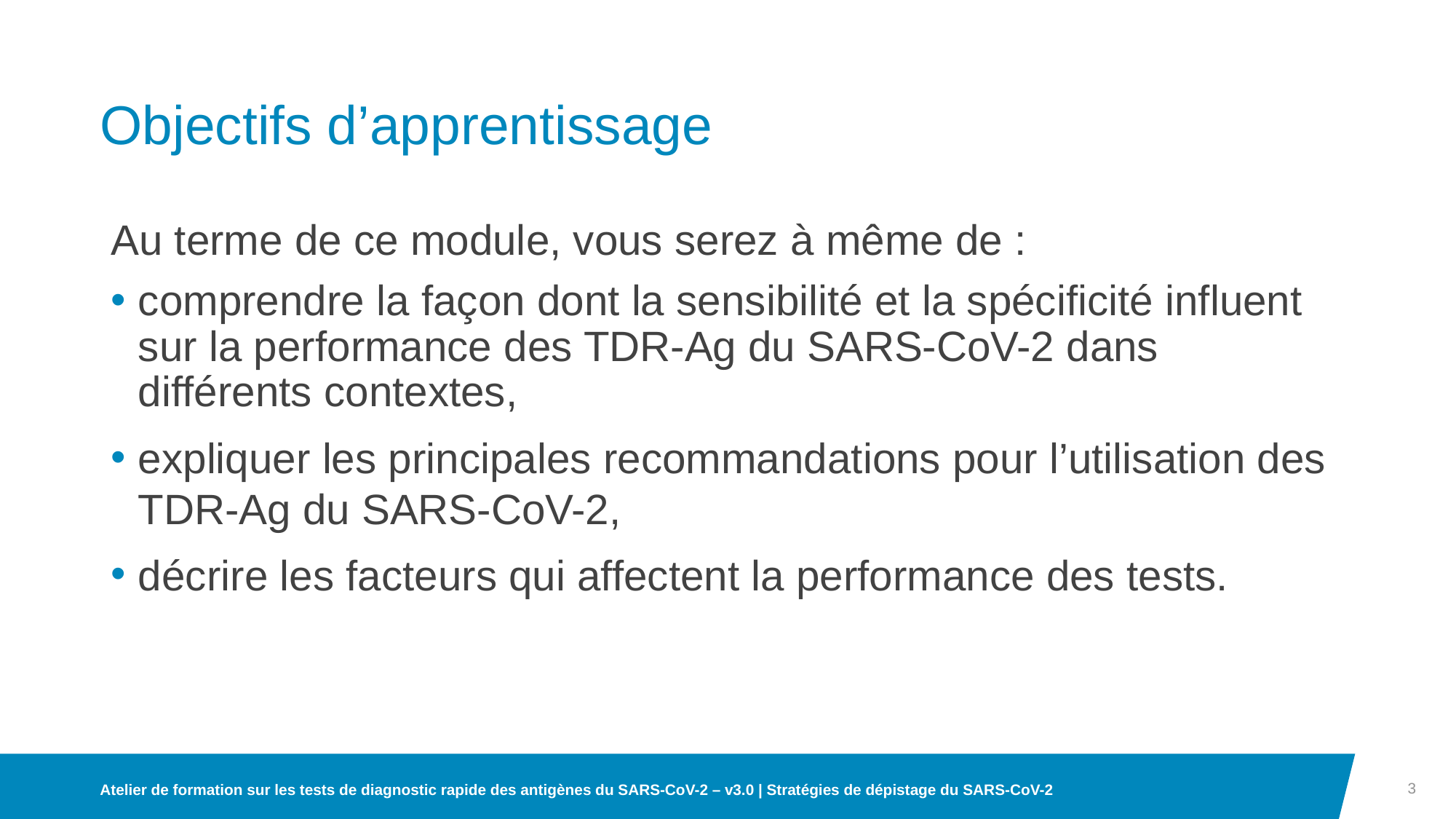

# Objectifs d’apprentissage
Au terme de ce module, vous serez à même de :
comprendre la façon dont la sensibilité et la spécificité influent sur la performance des TDR-Ag du SARS-CoV-2 dans différents contextes,
expliquer les principales recommandations pour l’utilisation des TDR-Ag du SARS-CoV-2,
décrire les facteurs qui affectent la performance des tests.

3
Atelier de formation sur les tests de diagnostic rapide des antigènes du SARS-CoV-2 – v3.0 | Stratégies de dépistage du SARS-CoV-2